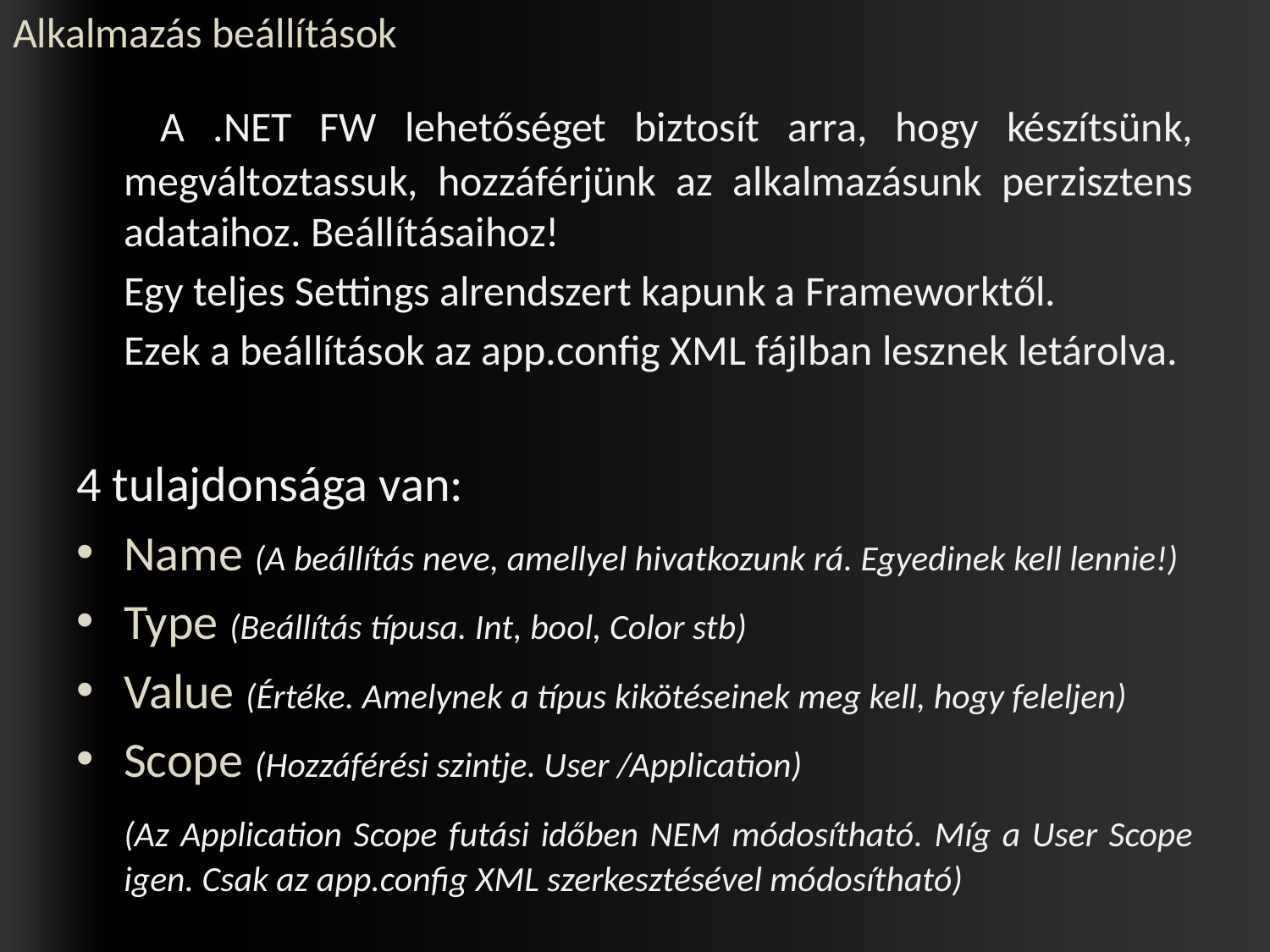

# Alkalmazás beállítások
  	A .NET FW lehetőséget biztosít arra, hogy készítsünk, megváltoztassuk, hozzáférjünk az alkalmazásunk perzisztens adataihoz. Beállításaihoz!
	Egy teljes Settings alrendszert kapunk a Frameworktől.
	Ezek a beállítások az app.config XML fájlban lesznek letárolva.

4 tulajdonsága van:
Name (A beállítás neve, amellyel hivatkozunk rá. Egyedinek kell lennie!)
Type (Beállítás típusa. Int, bool, Color stb)
Value (Értéke. Amelynek a típus kikötéseinek meg kell, hogy feleljen)
Scope (Hozzáférési szintje. User /Application)
	(Az Application Scope futási időben NEM módosítható. Míg a User Scope igen. Csak az app.config XML szerkesztésével módosítható)